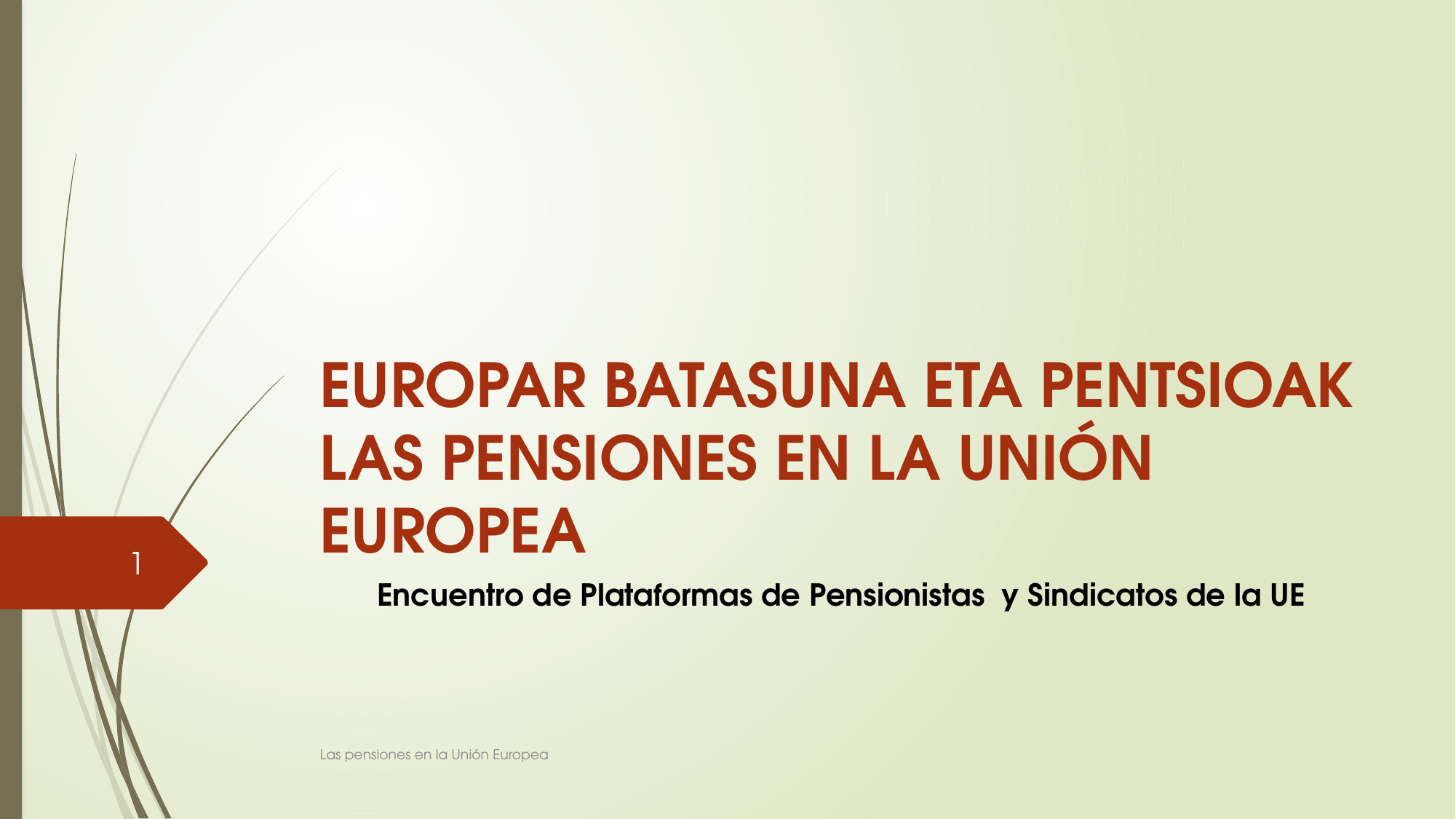

# EUROPAR BATASUNA ETA PENTSIOAK LAS PENSIONES EN LA UNIÓN EUROPEA
1
Encuentro de Plataformas de Pensionistas  y Sindicatos de la UE

Las pensiones en la Unión Europea